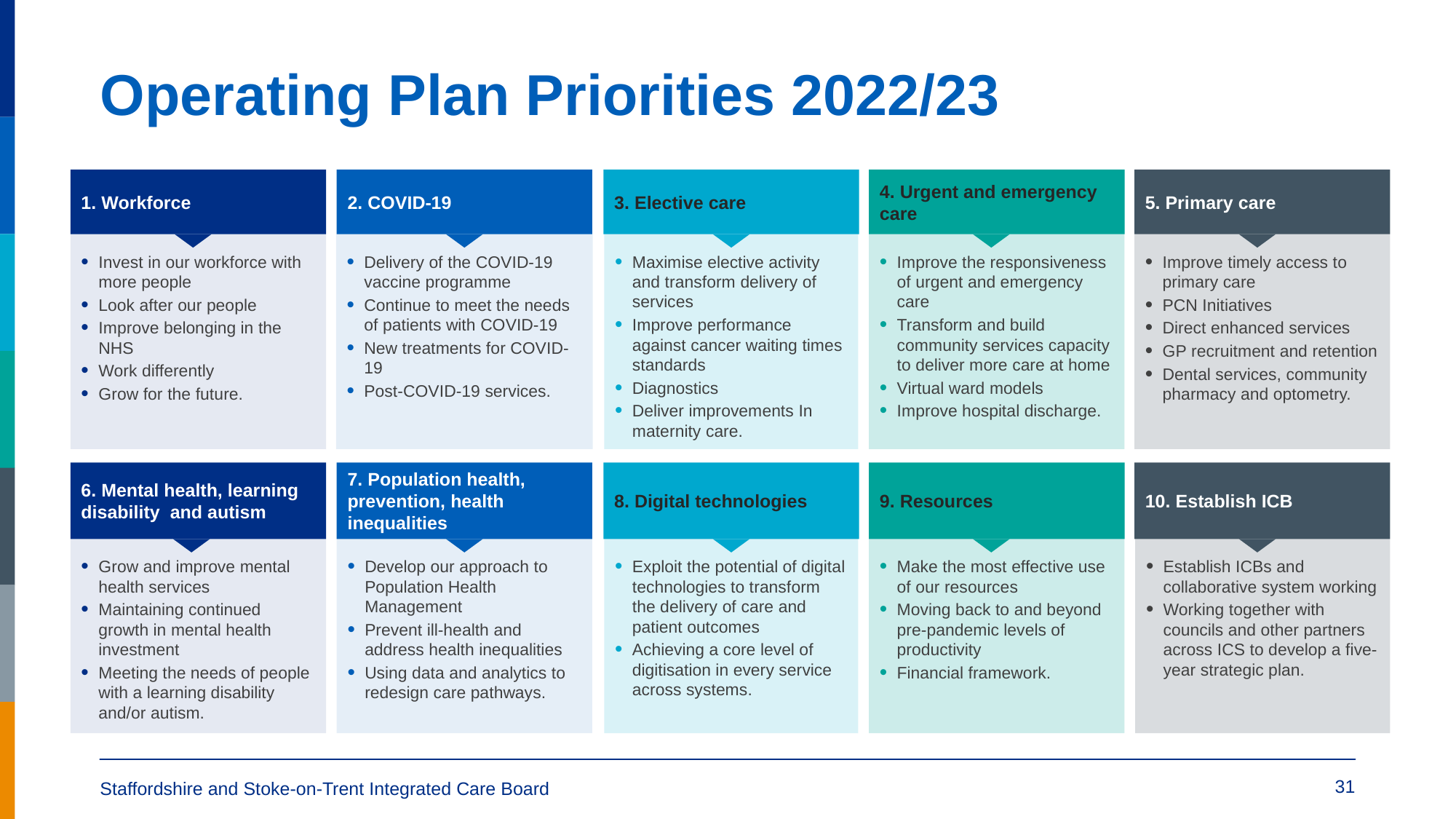

# Operating Plan Priorities 2022/23
1. Workforce
2. COVID-19
3. Elective care
4. Urgent and emergency care
5. Primary care

Delivery of the COVID-19 vaccine programme
Continue to meet the needs of patients with COVID-19
New treatments for COVID-19
Post-COVID-19 services.

Invest in our workforce with more people
Look after our people
Improve belonging in the NHS
Work differently
Grow for the future.

Maximise elective activity and transform delivery of services
Improve performance against cancer waiting times standards
Diagnostics
Deliver improvements In maternity care.
Improve the responsiveness of urgent and emergency care
Transform and build community services capacity to deliver more care at home
Virtual ward models
Improve hospital discharge.

Improve timely access to primary care
PCN Initiatives
Direct enhanced services
GP recruitment and retention
Dental services, community pharmacy and optometry.

6. Mental health, learning disability  and autism
7. Population health, prevention, health inequalities
8. Digital technologies
9. Resources
10. Establish ICB

Develop our approach to Population Health Management
Prevent ill-health and address health inequalities
Using data and analytics to redesign care pathways.

Exploit the potential of digital technologies to transform the delivery of care and patient outcomes
Achieving a core level of digitisation in every service across systems.
Make the most effective use of our resources
Moving back to and beyond pre-pandemic levels of productivity
Financial framework.

Grow and improve mental health services
Maintaining continued growth in mental health investment
Meeting the needs of people with a learning disability and/or autism.

Establish ICBs and collaborative system working
Working together with councils and other partners across ICS to develop a five-year strategic plan.

31
Staffordshire and Stoke-on-Trent Integrated Care Board